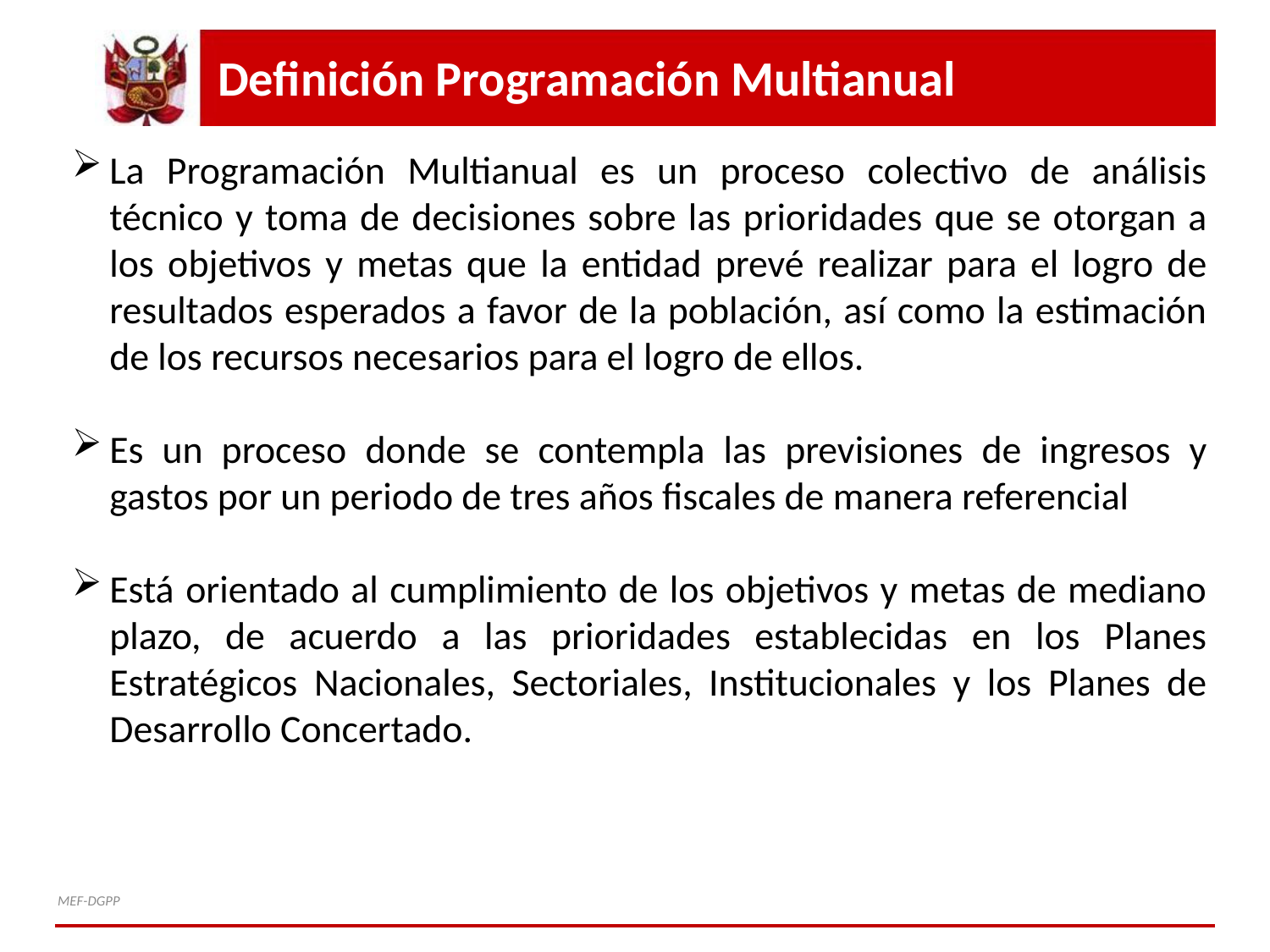

# Definición Programación Multianual
La Programación Multianual es un proceso colectivo de análisis técnico y toma de decisiones sobre las prioridades que se otorgan a los objetivos y metas que la entidad prevé realizar para el logro de resultados esperados a favor de la población, así como la estimación de los recursos necesarios para el logro de ellos.

Es un proceso donde se contempla las previsiones de ingresos y gastos por un periodo de tres años fiscales de manera referencial

Está orientado al cumplimiento de los objetivos y metas de mediano plazo, de acuerdo a las prioridades establecidas en los Planes Estratégicos Nacionales, Sectoriales, Institucionales y los Planes de Desarrollo Concertado.

MEF-DGPP